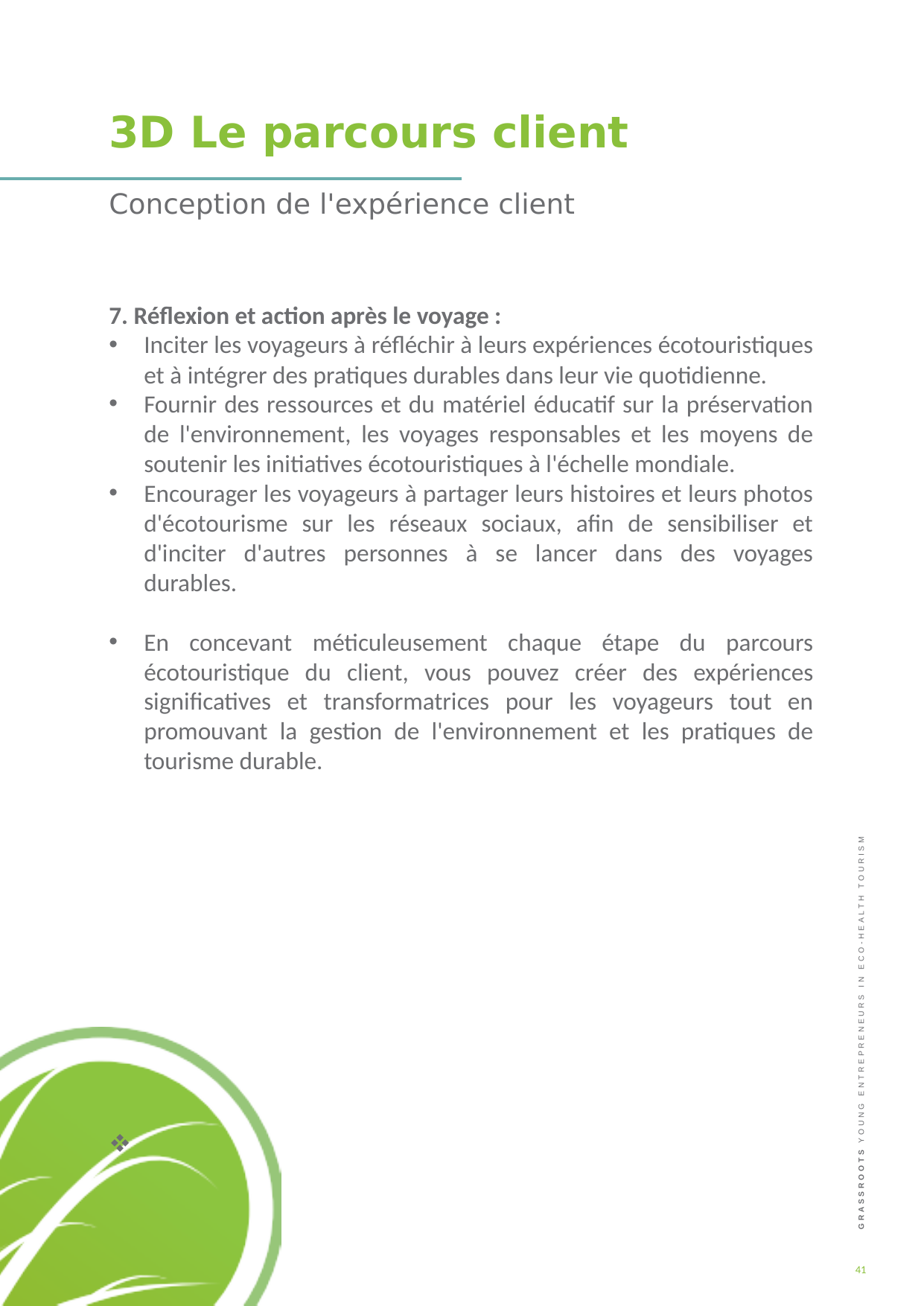

3D Le parcours client
Conception de l'expérience client
7. Réflexion et action après le voyage :
Inciter les voyageurs à réfléchir à leurs expériences écotouristiques et à intégrer des pratiques durables dans leur vie quotidienne.
Fournir des ressources et du matériel éducatif sur la préservation de l'environnement, les voyages responsables et les moyens de soutenir les initiatives écotouristiques à l'échelle mondiale.
Encourager les voyageurs à partager leurs histoires et leurs photos d'écotourisme sur les réseaux sociaux, afin de sensibiliser et d'inciter d'autres personnes à se lancer dans des voyages durables.

En concevant méticuleusement chaque étape du parcours écotouristique du client, vous pouvez créer des expériences significatives et transformatrices pour les voyageurs tout en promouvant la gestion de l'environnement et les pratiques de tourisme durable.

41